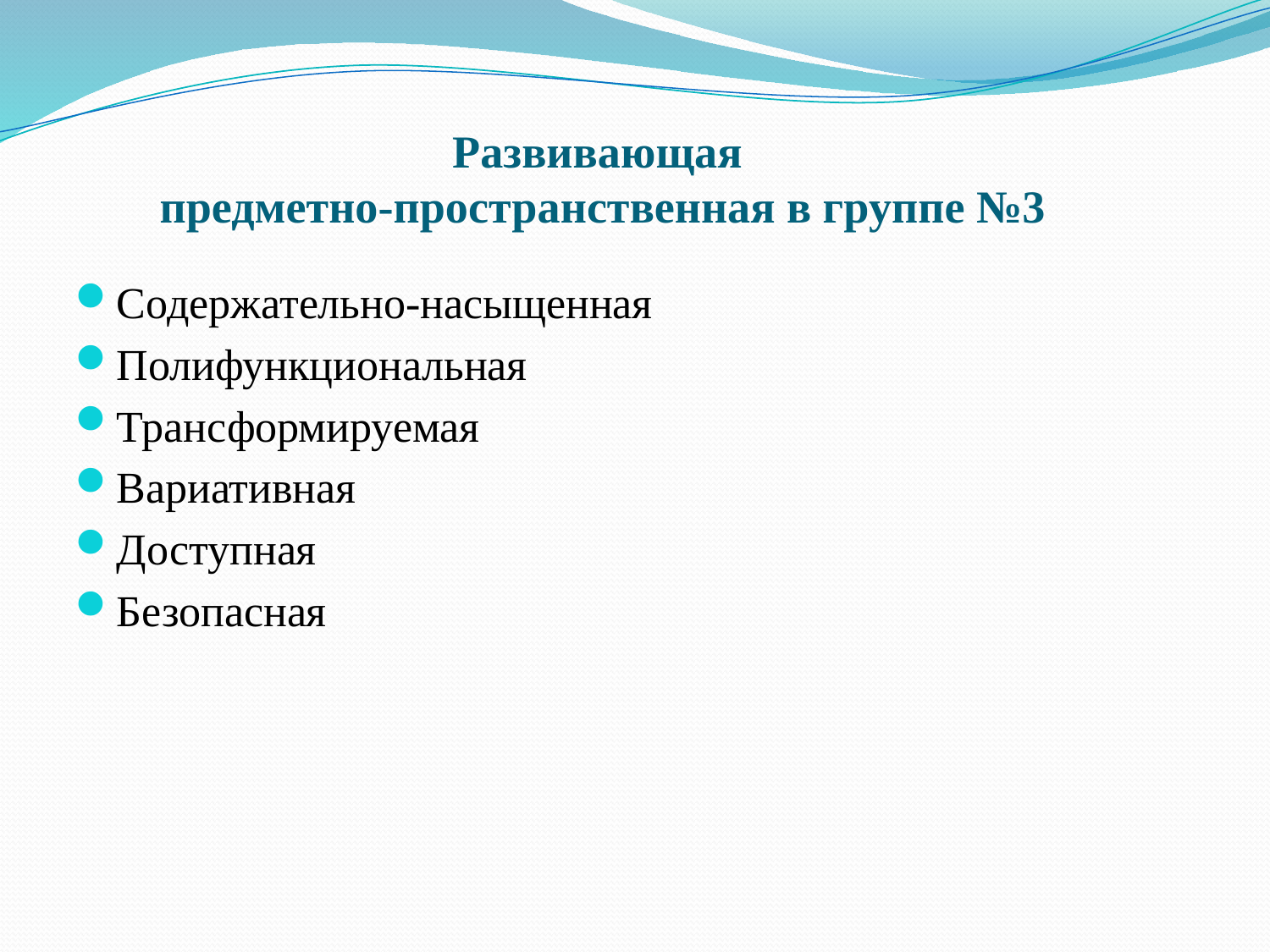

# Развивающая предметно-пространственная в группе №3
Содержательно-насыщенная
Полифункциональная
Трансформируемая
Вариативная
Доступная
Безопасная